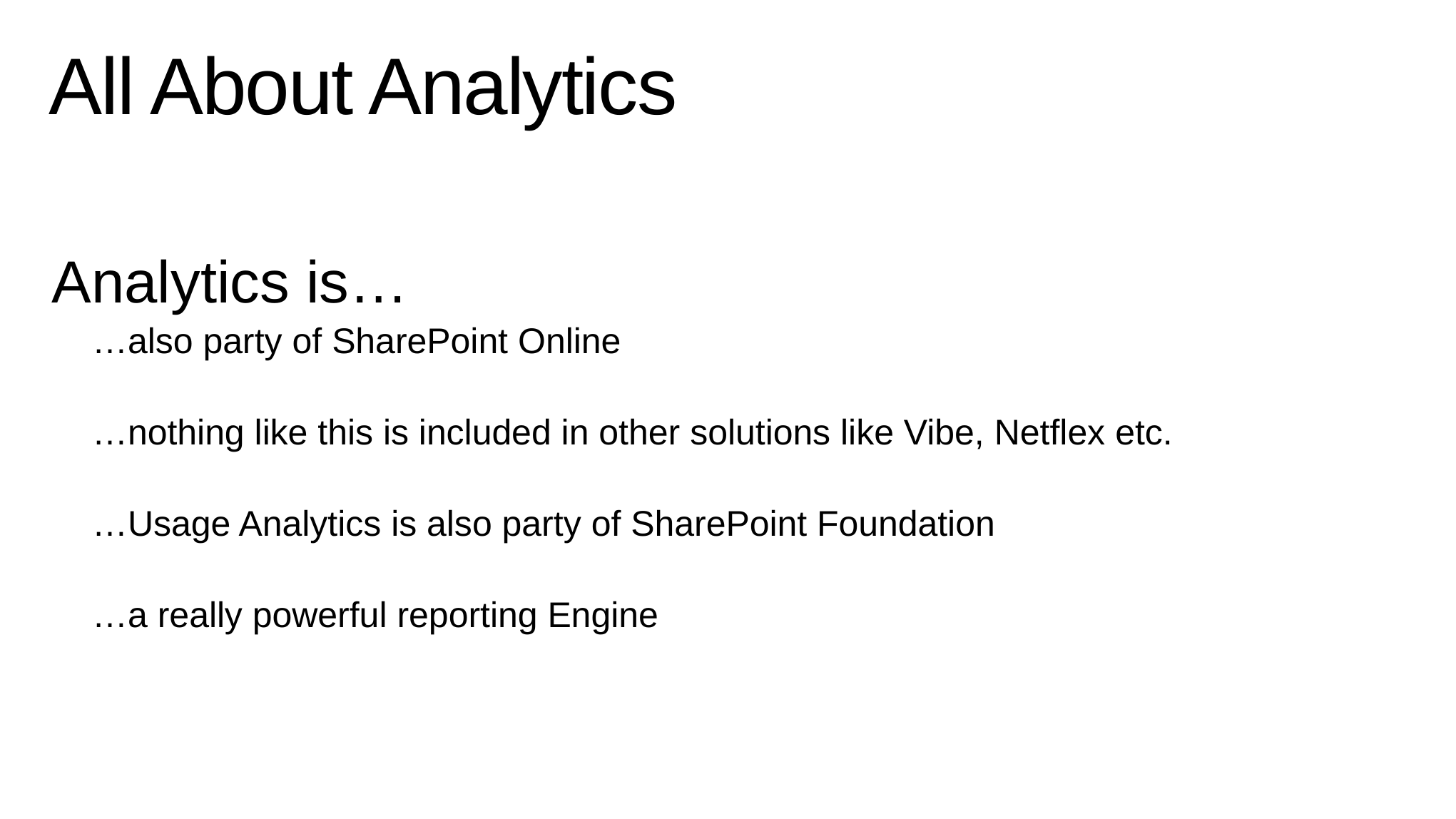

# All About Analytics
Analytics is…
…also party of SharePoint Online

…nothing like this is included in other solutions like Vibe, Netflex etc.

…Usage Analytics is also party of SharePoint Foundation

…a really powerful reporting Engine